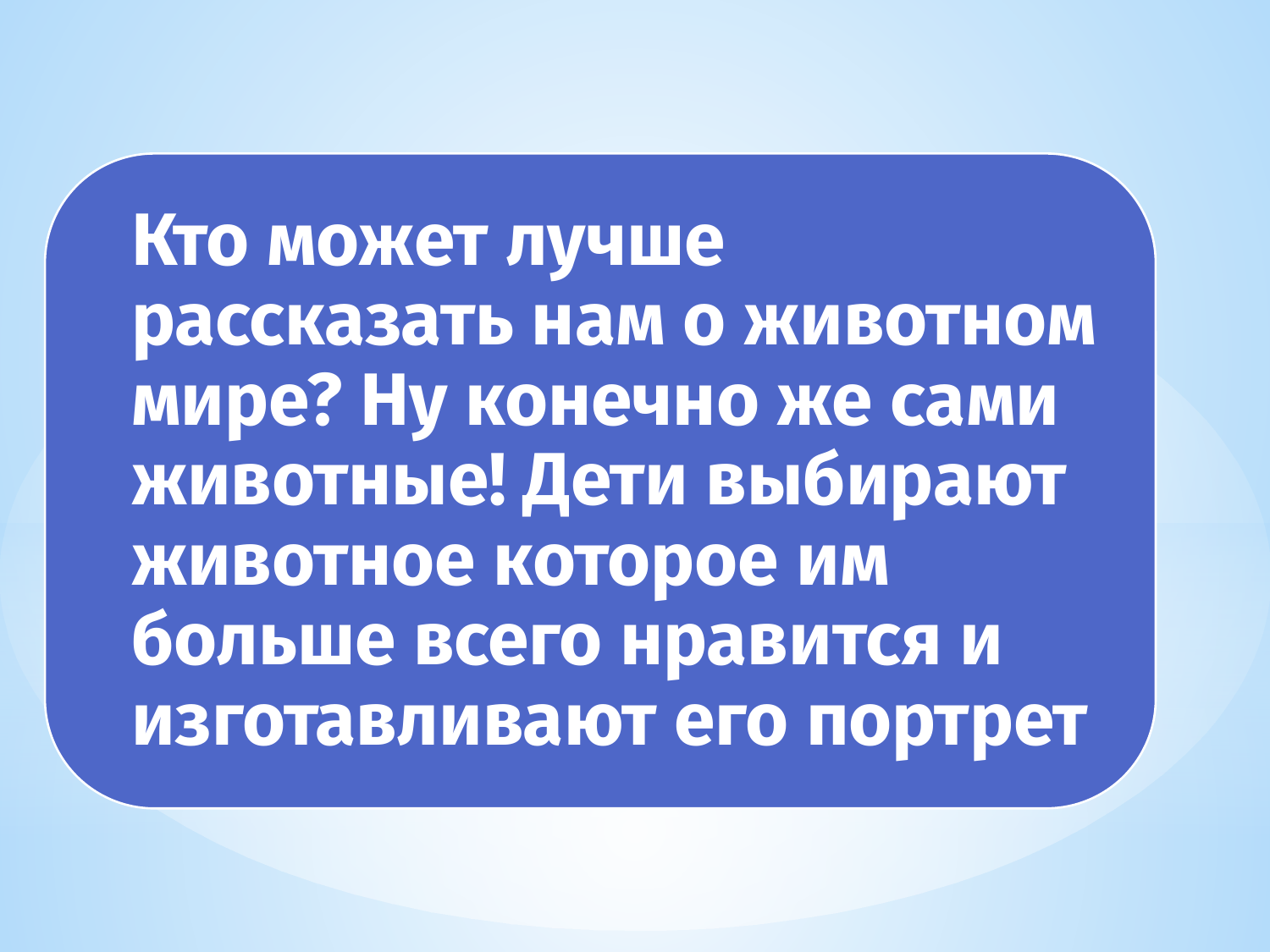

Кто может лучше рассказать нам о животном мире? Ну конечно же сами животные! Дети выбирают животное которое им больше всего нравится и изготавливают его портрет